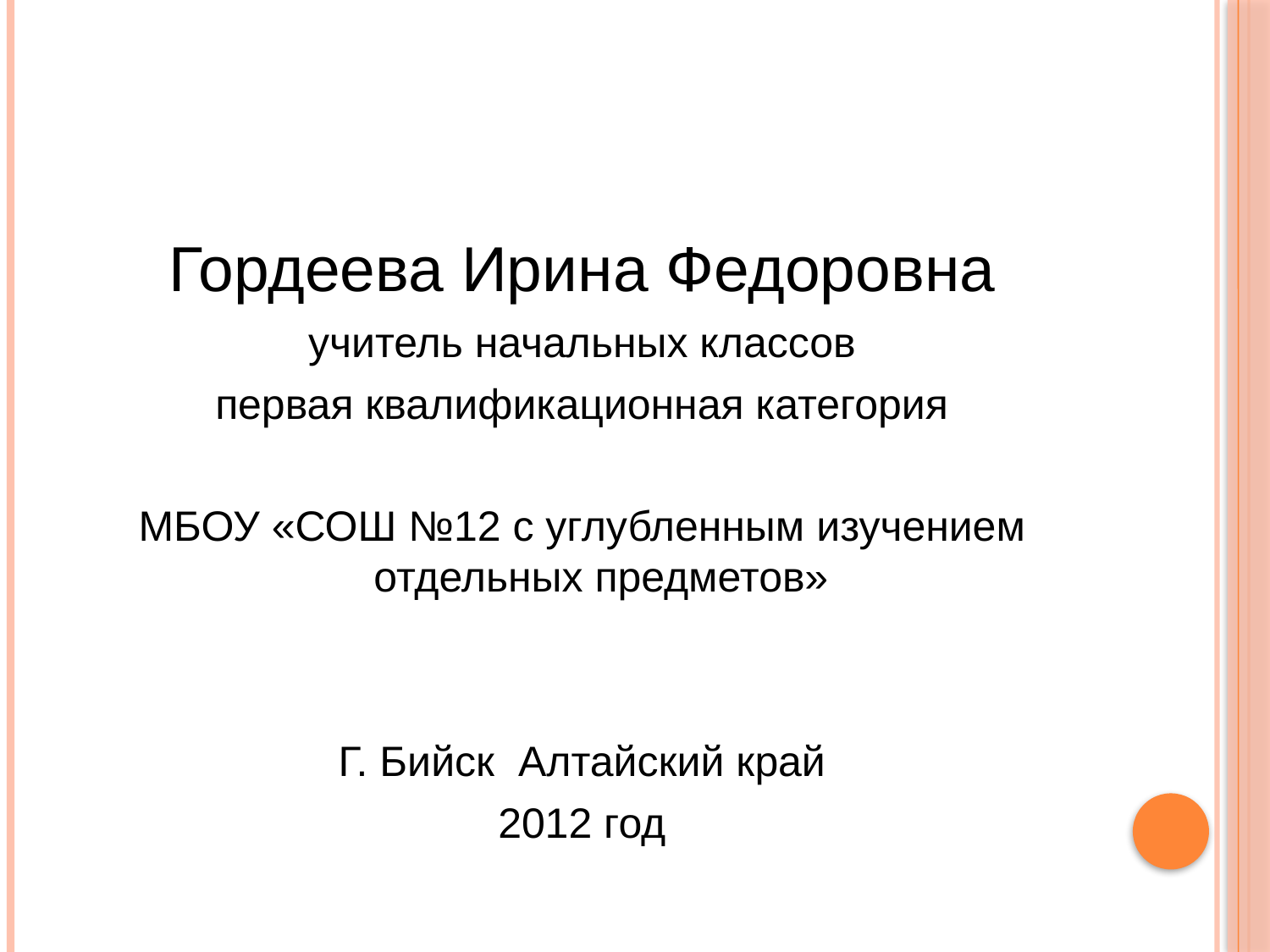

#
Гордеева Ирина Федоровна
учитель начальных классов
первая квалификационная категория

МБОУ «СОШ №12 с углубленным изучением отдельных предметов»

Г. Бийск  Алтайский край
2012 год